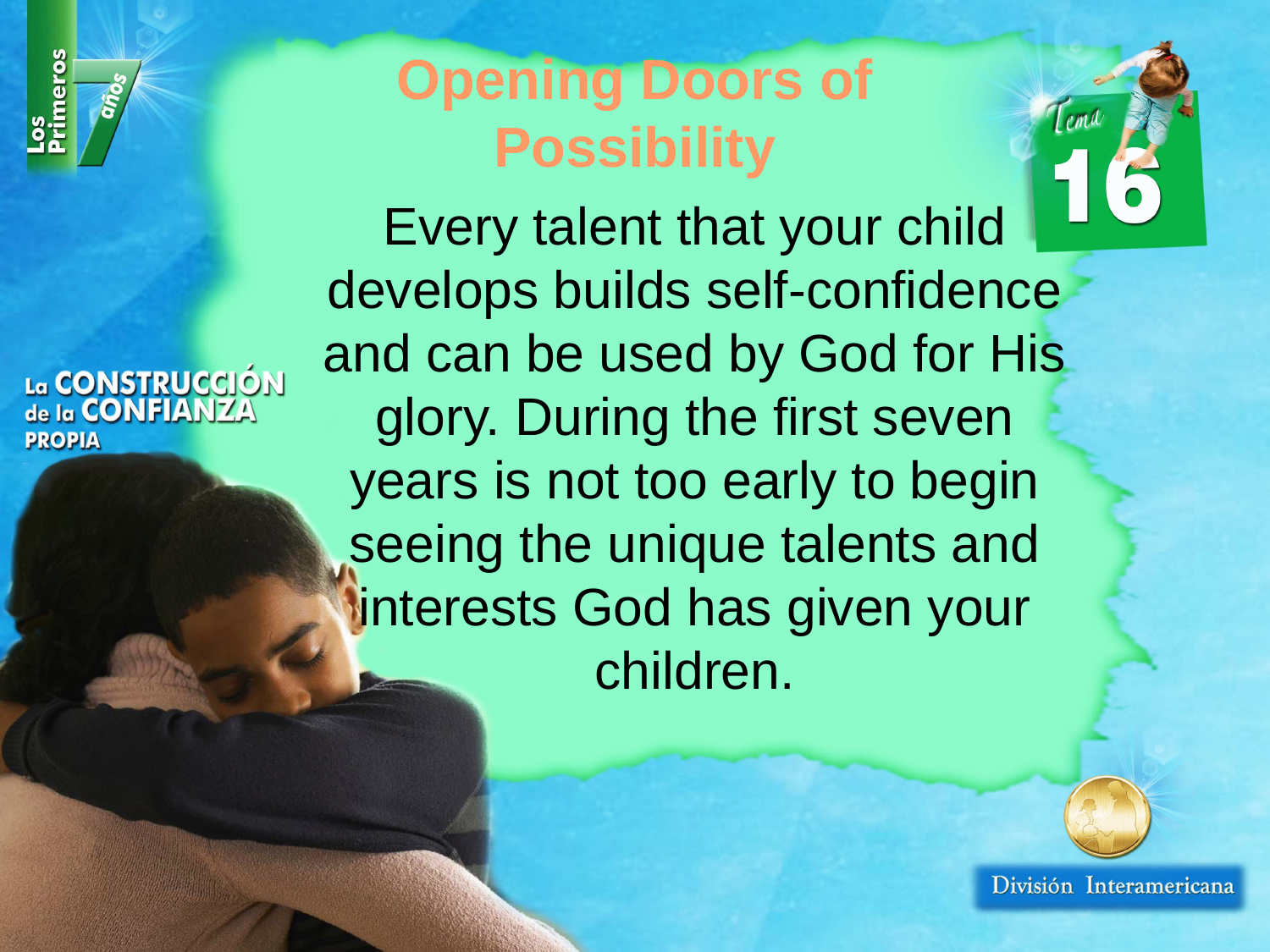

Opening Doors of Possibility
Every talent that your child develops builds self-confidence and can be used by God for His glory. During the first seven years is not too early to begin seeing the unique talents and interests God has given your children.